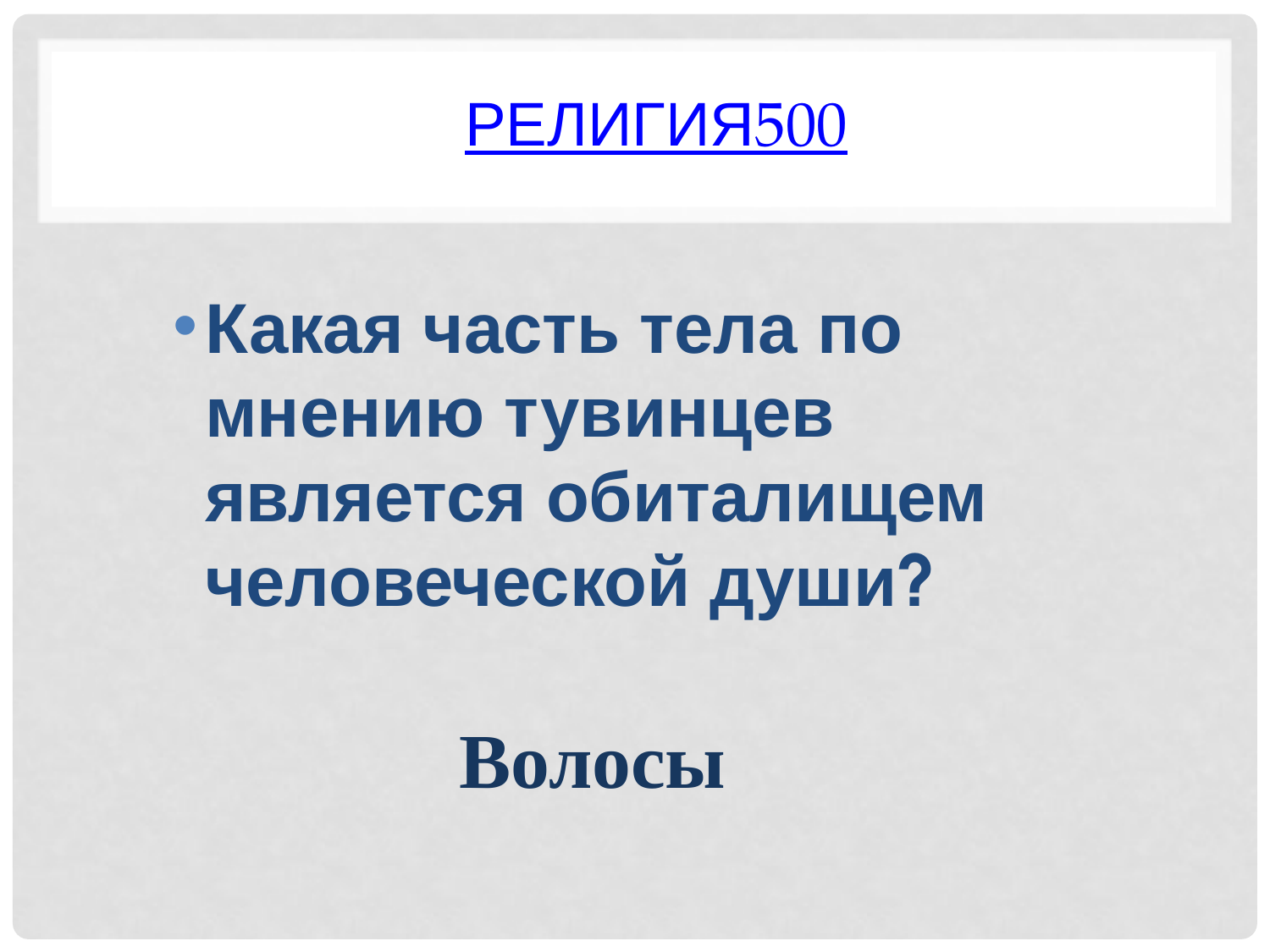

# Религия 500

Какая часть тела по мнению тувинцев является обиталищем человеческой души?
Волосы